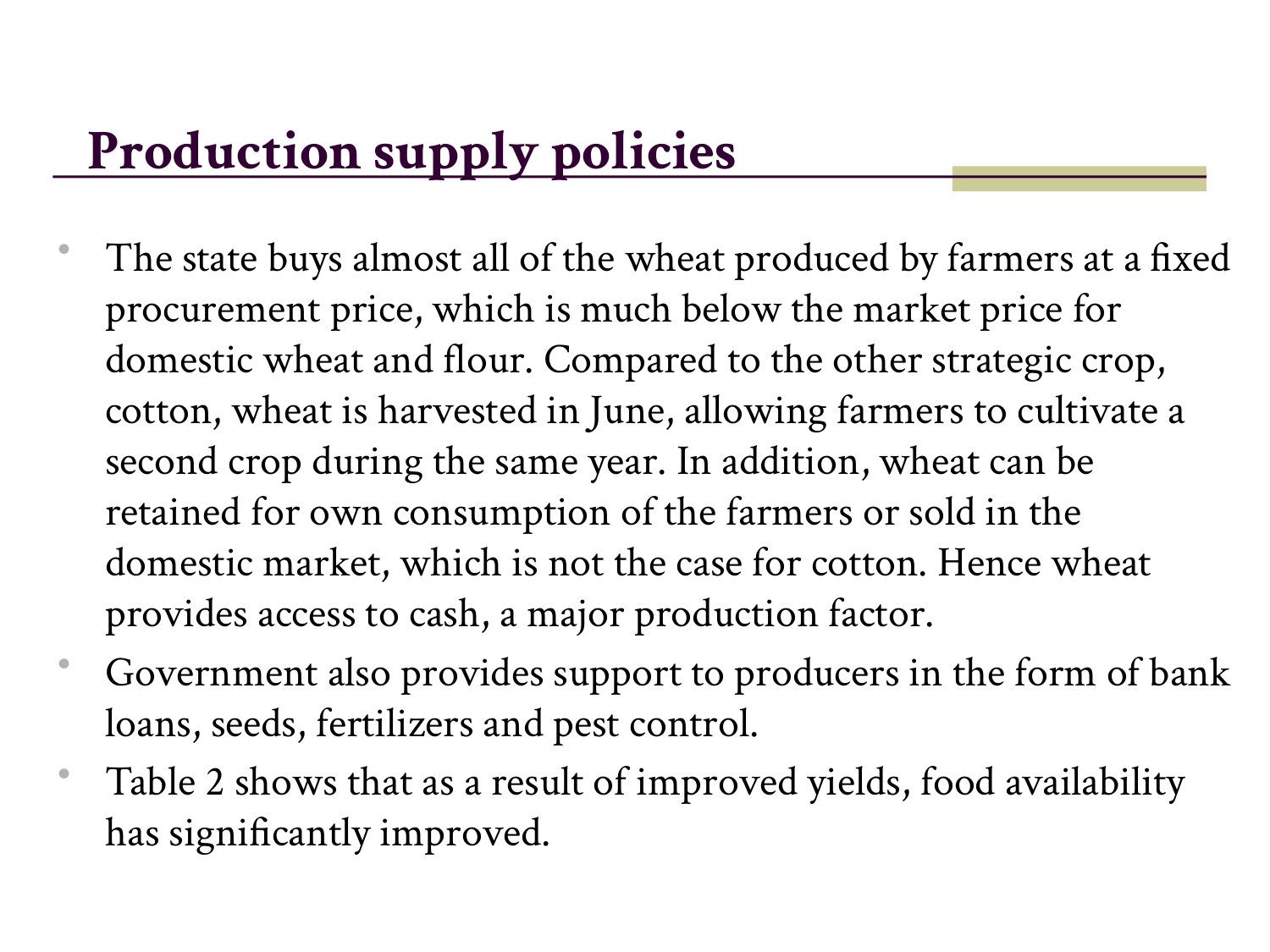

# Production supply policies
The state buys almost all of the wheat produced by farmers at a fixed procurement price, which is much below the market price for domestic wheat and flour. Compared to the other strategic crop, cotton, wheat is harvested in June, allowing farmers to cultivate a second crop during the same year. In addition, wheat can be retained for own consumption of the farmers or sold in the domestic market, which is not the case for cotton. Hence wheat provides access to cash, a major production factor.
Government also provides support to producers in the form of bank loans, seeds, fertilizers and pest control.
Table 2 shows that as a result of improved yields, food availability has significantly improved.